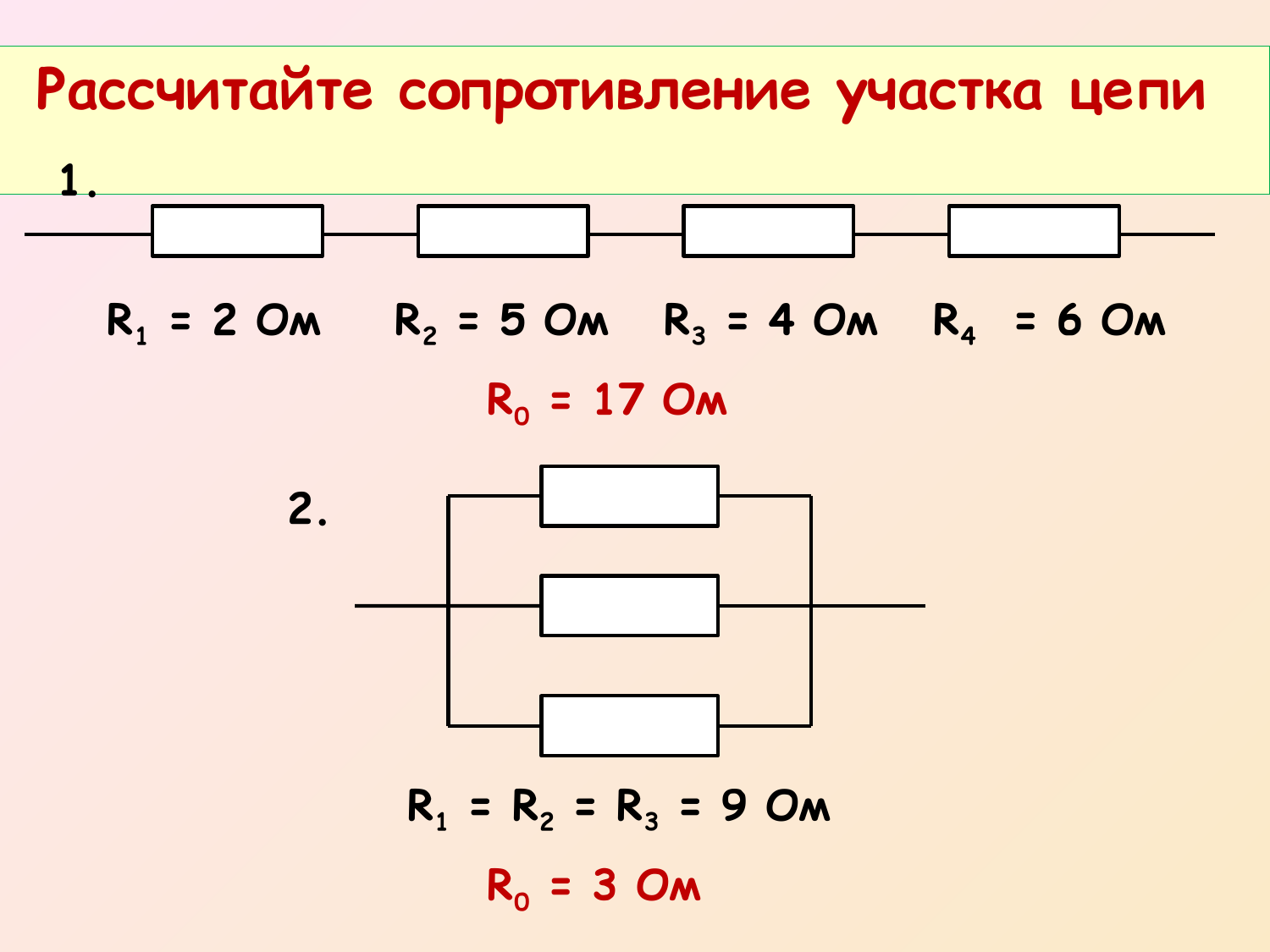

Рассчитайте сопротивление участка цепи
1.

R1 = 2 Ом    R2 = 5 Ом   R3 = 4 Ом   R4  = 6 Ом
R0 = 17 Ом

2.
R1 = R2 = R3 = 9 Ом
R0 = 3 Ом